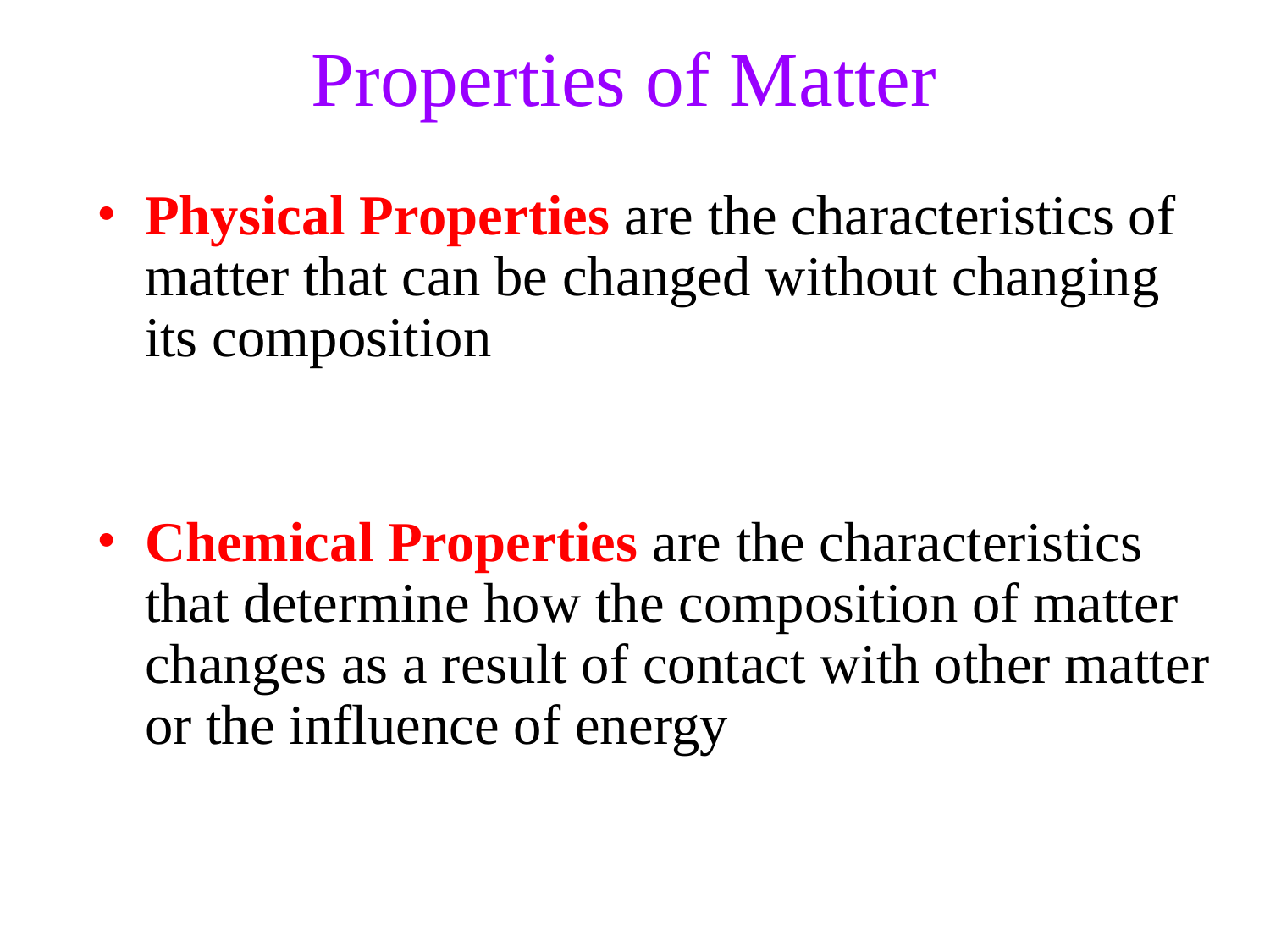

Properties of Matter
Physical Properties are the characteristics of matter that can be changed without changing its composition

Chemical Properties are the characteristics that determine how the composition of matter changes as a result of contact with other matter or the influence of energy